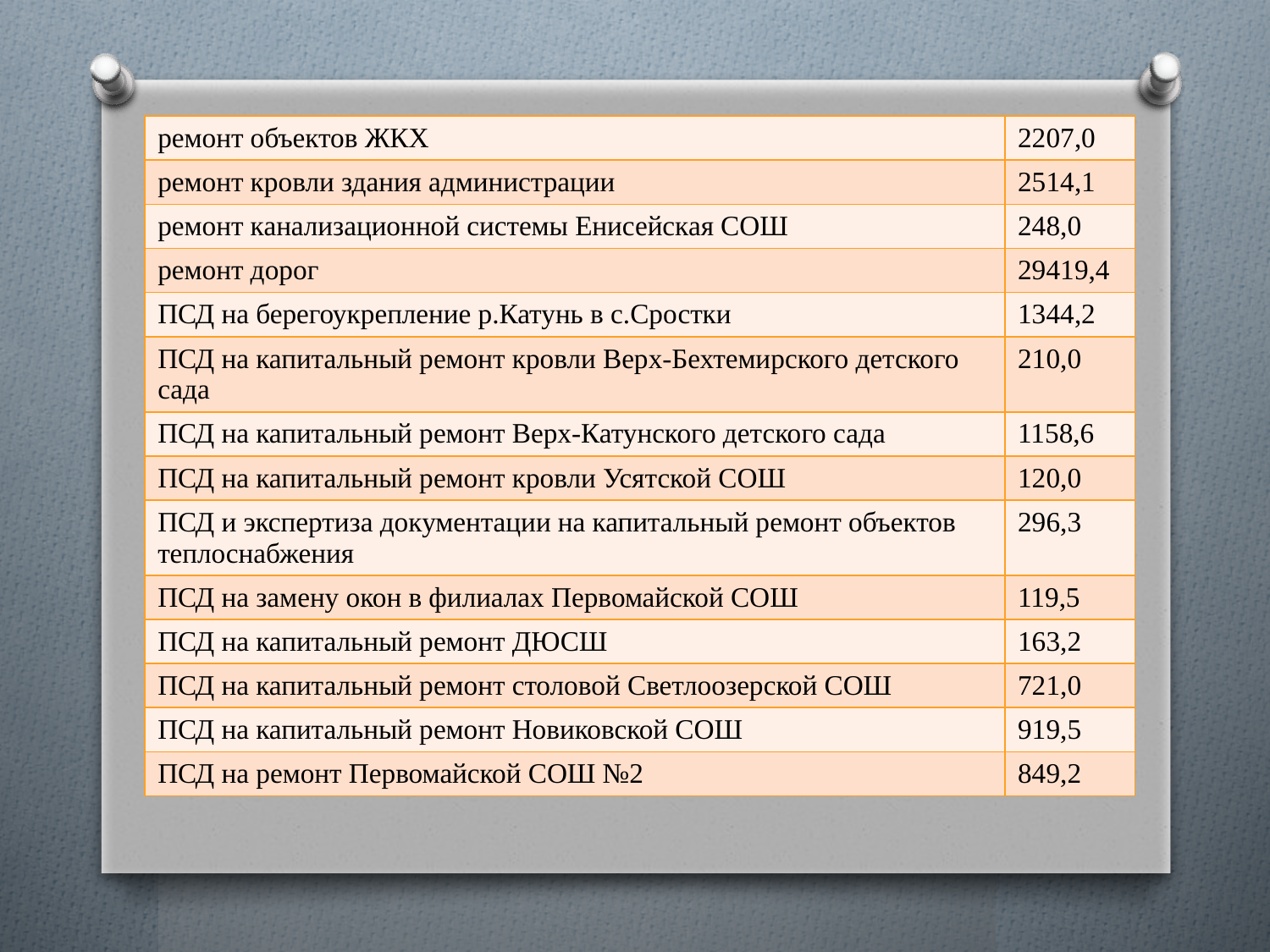

| ремонт объектов ЖКХ | 2207,0 |
| --- | --- |
| ремонт кровли здания администрации | 2514,1 |
| ремонт канализационной системы Енисейская СОШ | 248,0 |
| ремонт дорог | 29419,4 |
| ПСД на берегоукрепление р.Катунь в с.Сростки | 1344,2 |
| ПСД на капитальный ремонт кровли Верх-Бехтемирского детского сада | 210,0 |
| ПСД на капитальный ремонт Верх-Катунского детского сада | 1158,6 |
| ПСД на капитальный ремонт кровли Усятской СОШ | 120,0 |
| ПСД и экспертиза документации на капитальный ремонт объектов теплоснабжения | 296,3 |
| ПСД на замену окон в филиалах Первомайской СОШ | 119,5 |
| ПСД на капитальный ремонт ДЮСШ | 163,2 |
| ПСД на капитальный ремонт столовой Светлоозерской СОШ | 721,0 |
| ПСД на капитальный ремонт Новиковской СОШ | 919,5 |
| ПСД на ремонт Первомайской СОШ №2 | 849,2 |